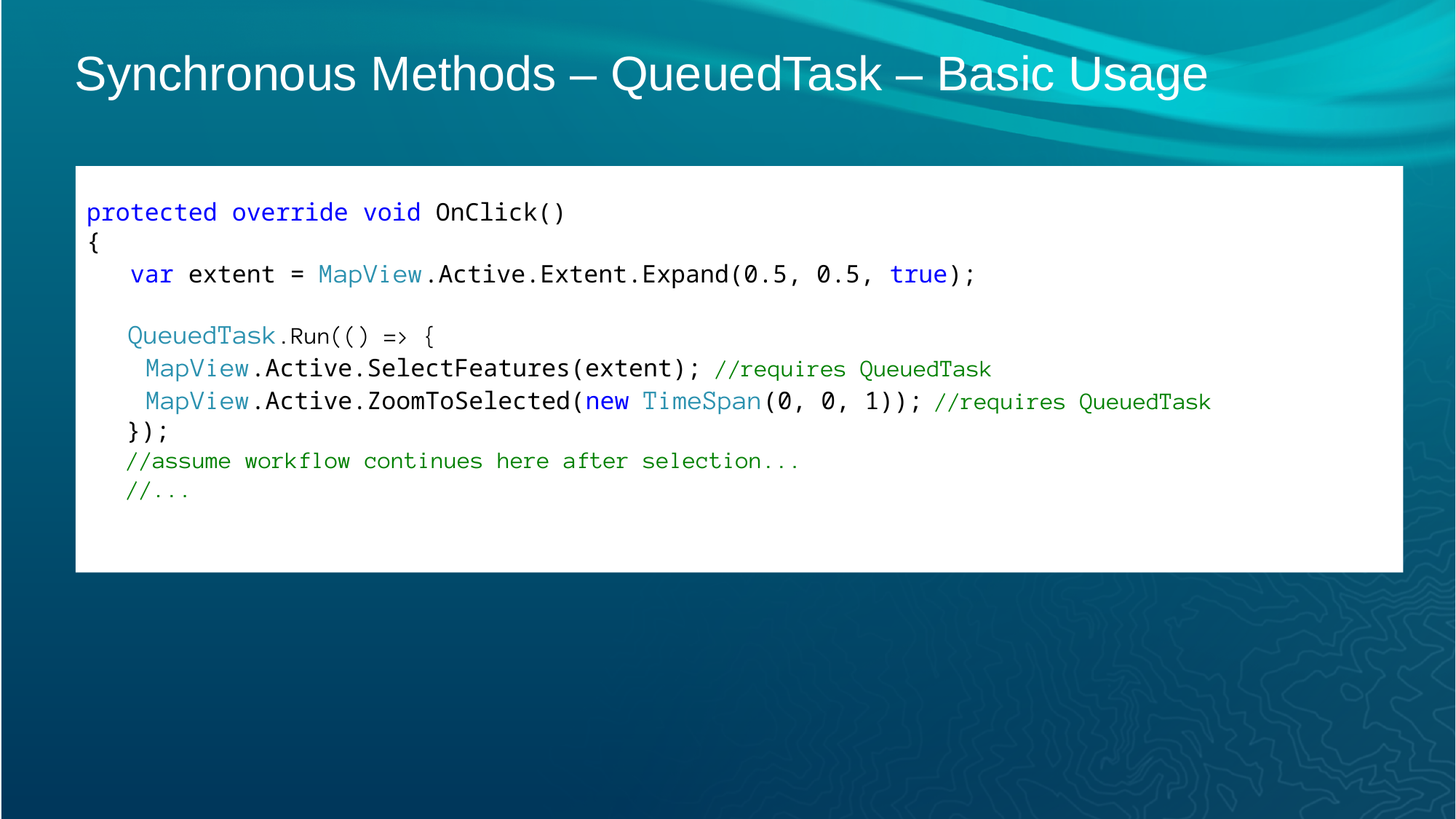

# Synchronous Methods – QueuedTask – Basic Usage

protected override void OnClick()
{
   var extent = MapView.Active.Extent.Expand(0.5, 0.5, true);

   QueuedTask.Run(() => {
    MapView.Active.SelectFeatures(extent); //requires QueuedTask
    MapView.Active.ZoomToSelected(new TimeSpan(0, 0, 1)); //requires QueuedTask
   });
   //assume workflow continues here after selection...
   //...